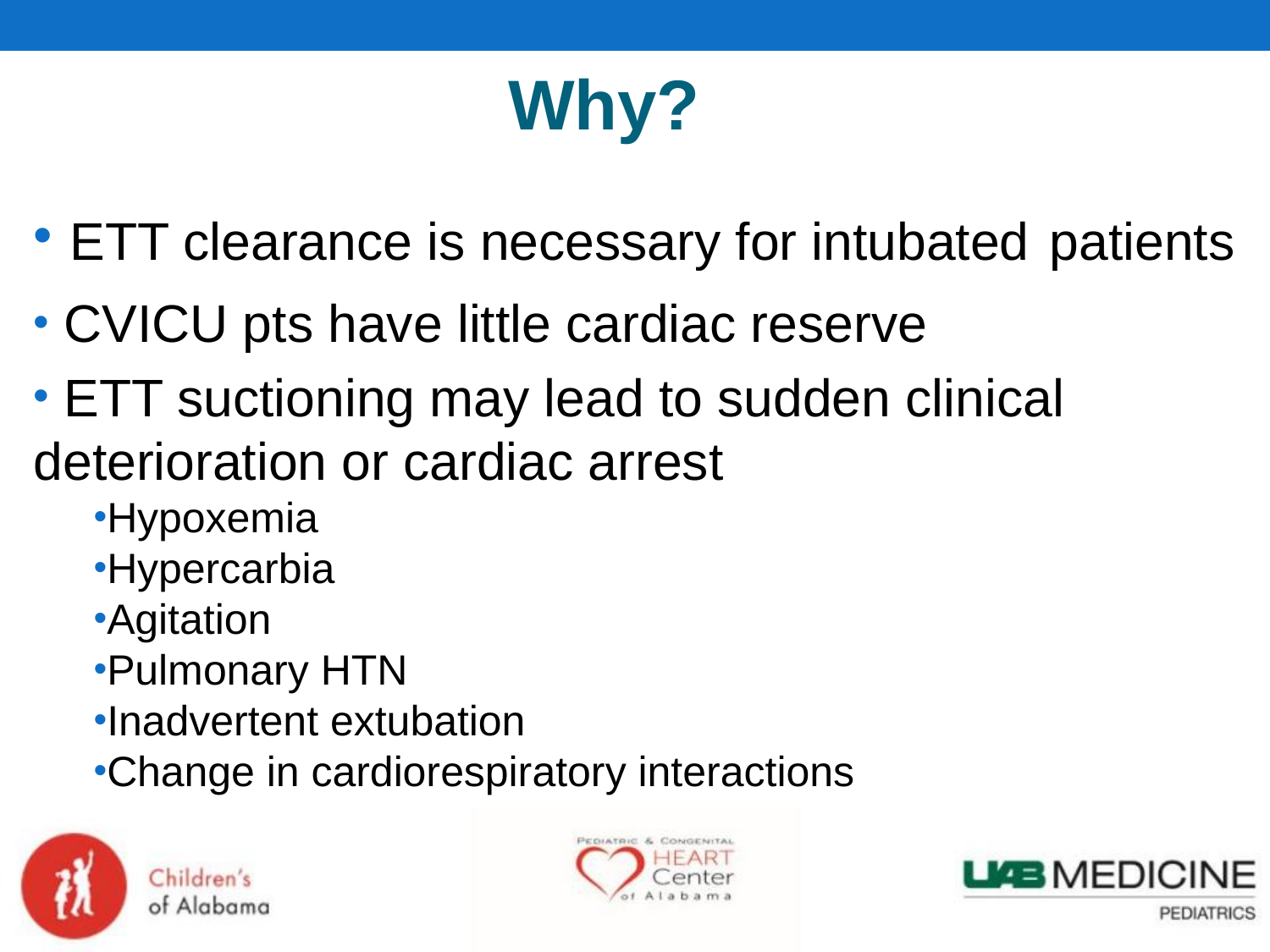

Why?
 ETT clearance is necessary for intubated 	patients
 CVICU pts have little cardiac reserve
 ETT suctioning may lead to sudden clinical 	deterioration or cardiac arrest
Hypoxemia
Hypercarbia
Agitation
Pulmonary HTN
Inadvertent extubation
Change in cardiorespiratory interactions